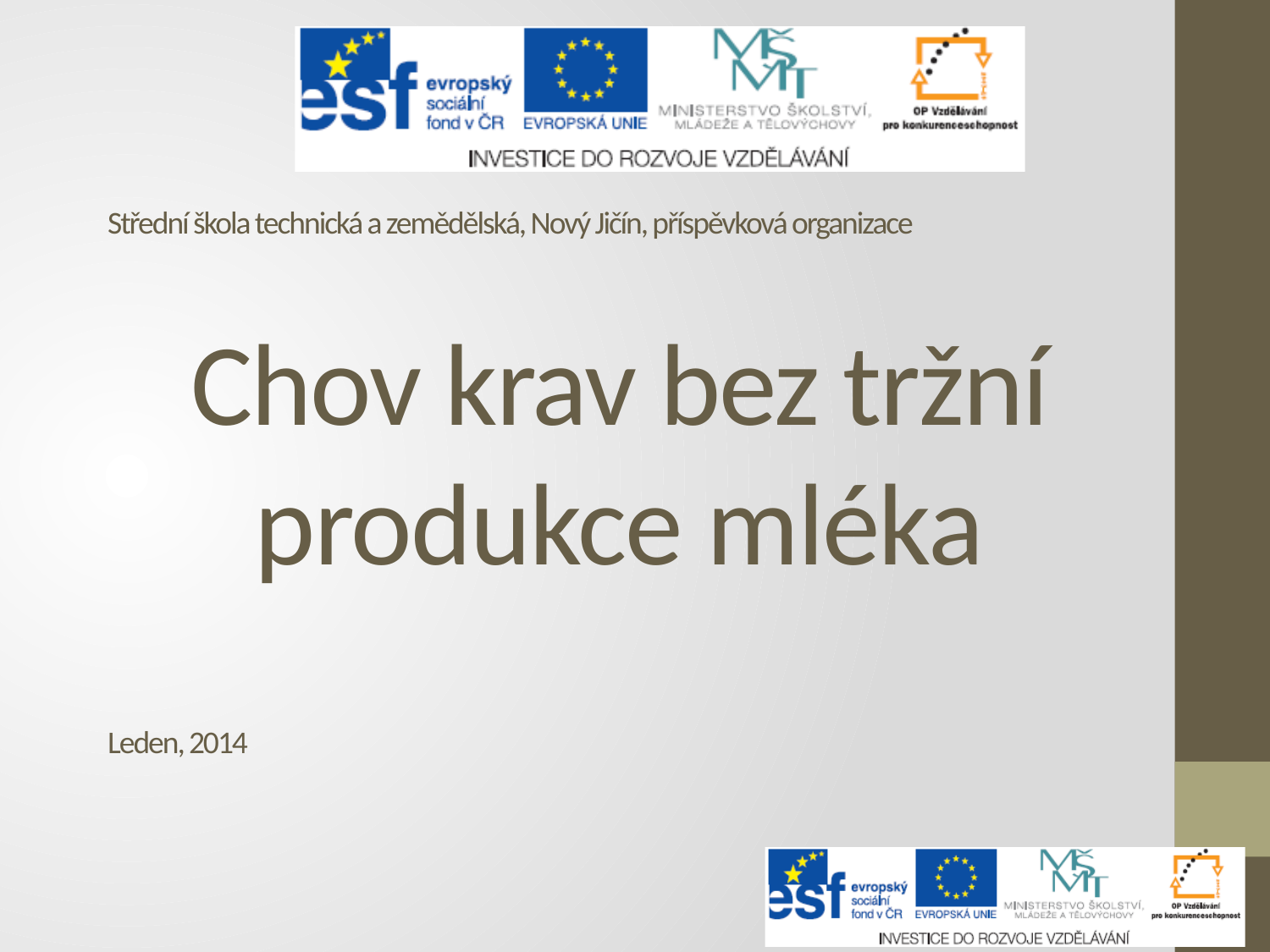

Střední škola technická a zemědělská, Nový Jičín, příspěvková organizace
# Chov krav bez tržní produkce mléka
Leden, 2014